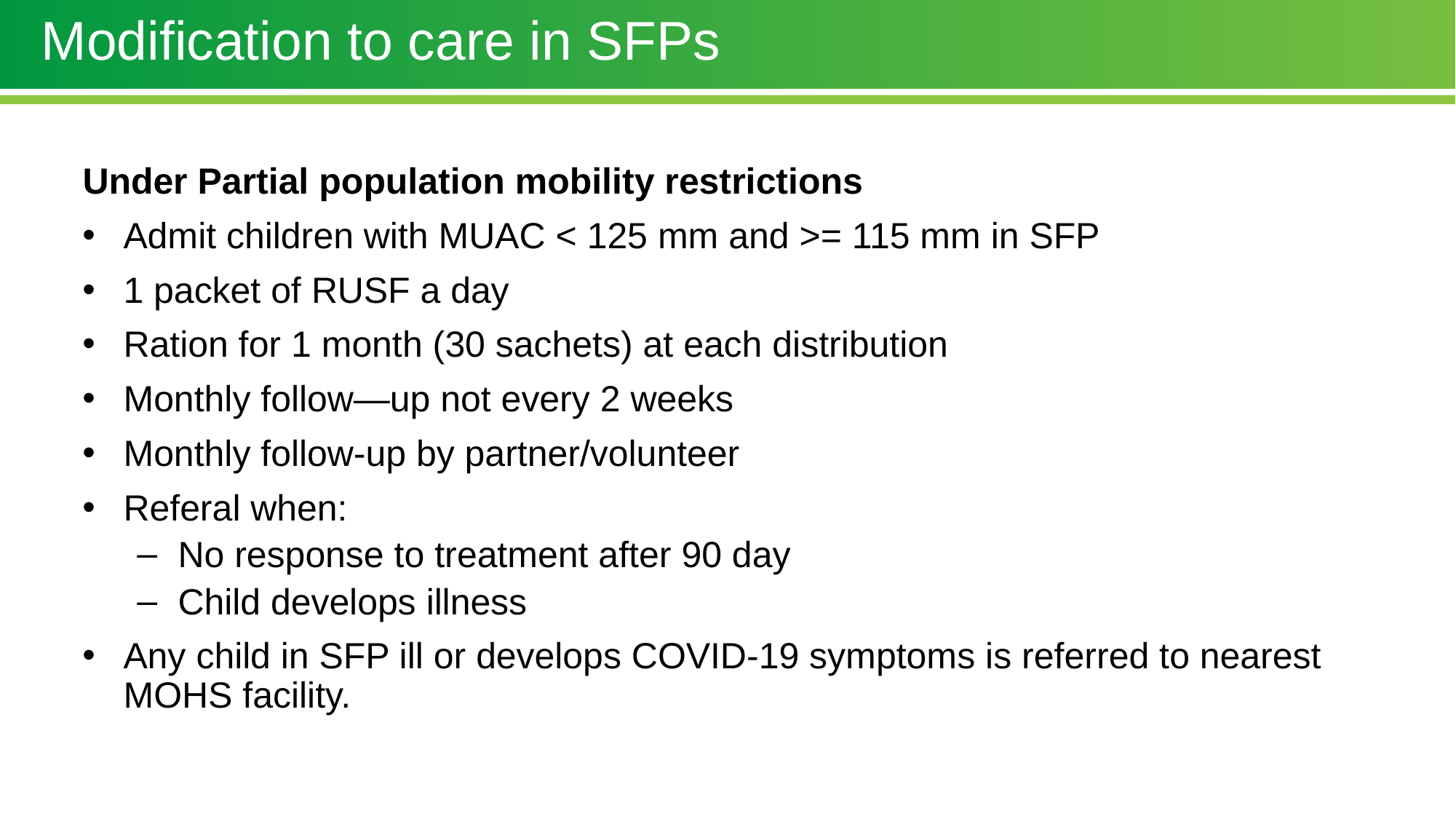

# Modification to care in SFPs
Under Partial population mobility restrictions
Admit children with MUAC < 125 mm and >= 115 mm in SFP
1 packet of RUSF a day
Ration for 1 month (30 sachets) at each distribution
Monthly follow—up not every 2 weeks
Monthly follow-up by partner/volunteer
Referal when:
No response to treatment after 90 day
Child develops illness
Any child in SFP ill or develops COVID-19 symptoms is referred to nearest MOHS facility.